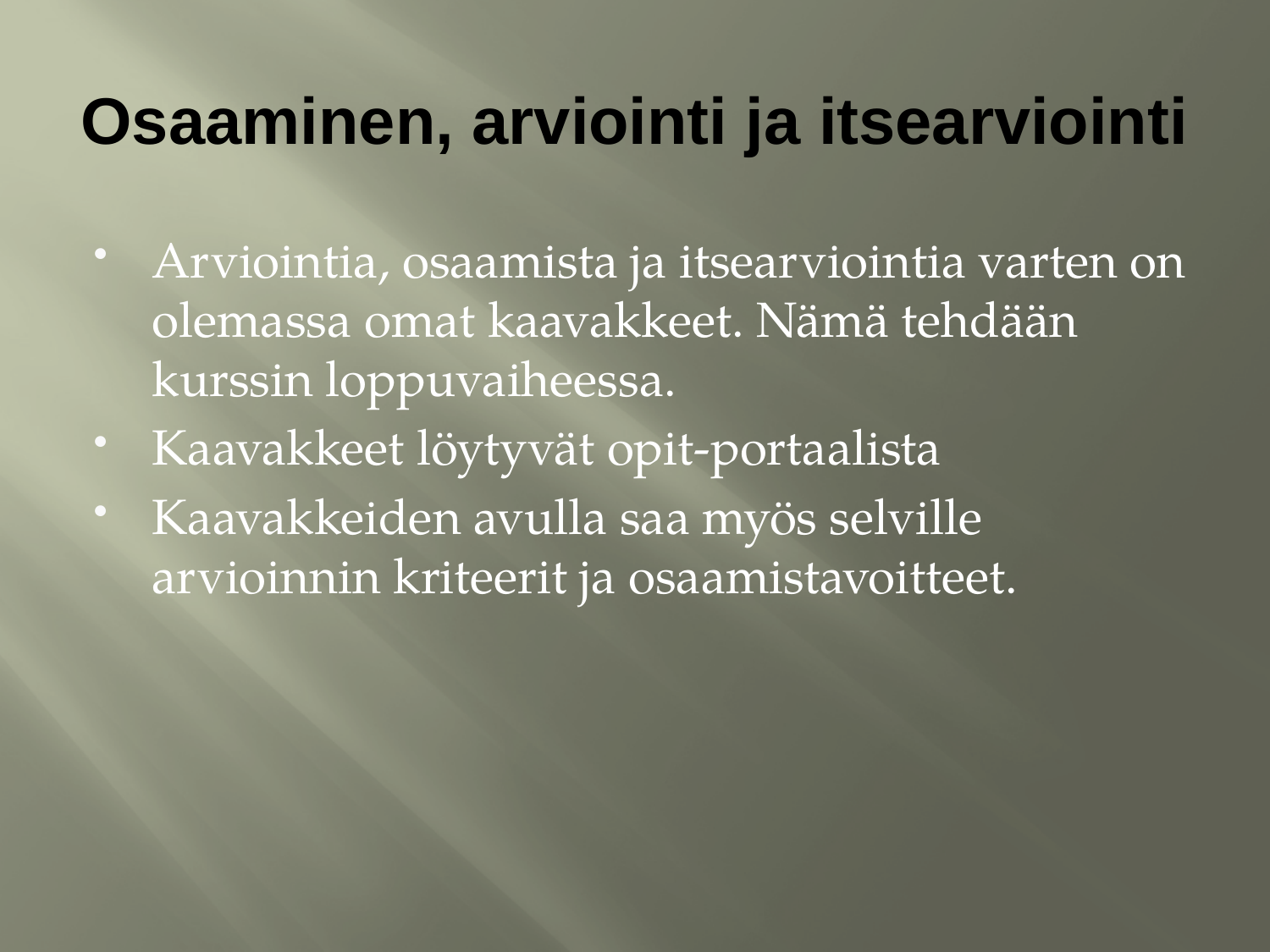

# Osaaminen, arviointi ja itsearviointi
Arviointia, osaamista ja itsearviointia varten on olemassa omat kaavakkeet. Nämä tehdään kurssin loppuvaiheessa.
Kaavakkeet löytyvät opit-portaalista
Kaavakkeiden avulla saa myös selville arvioinnin kriteerit ja osaamistavoitteet.